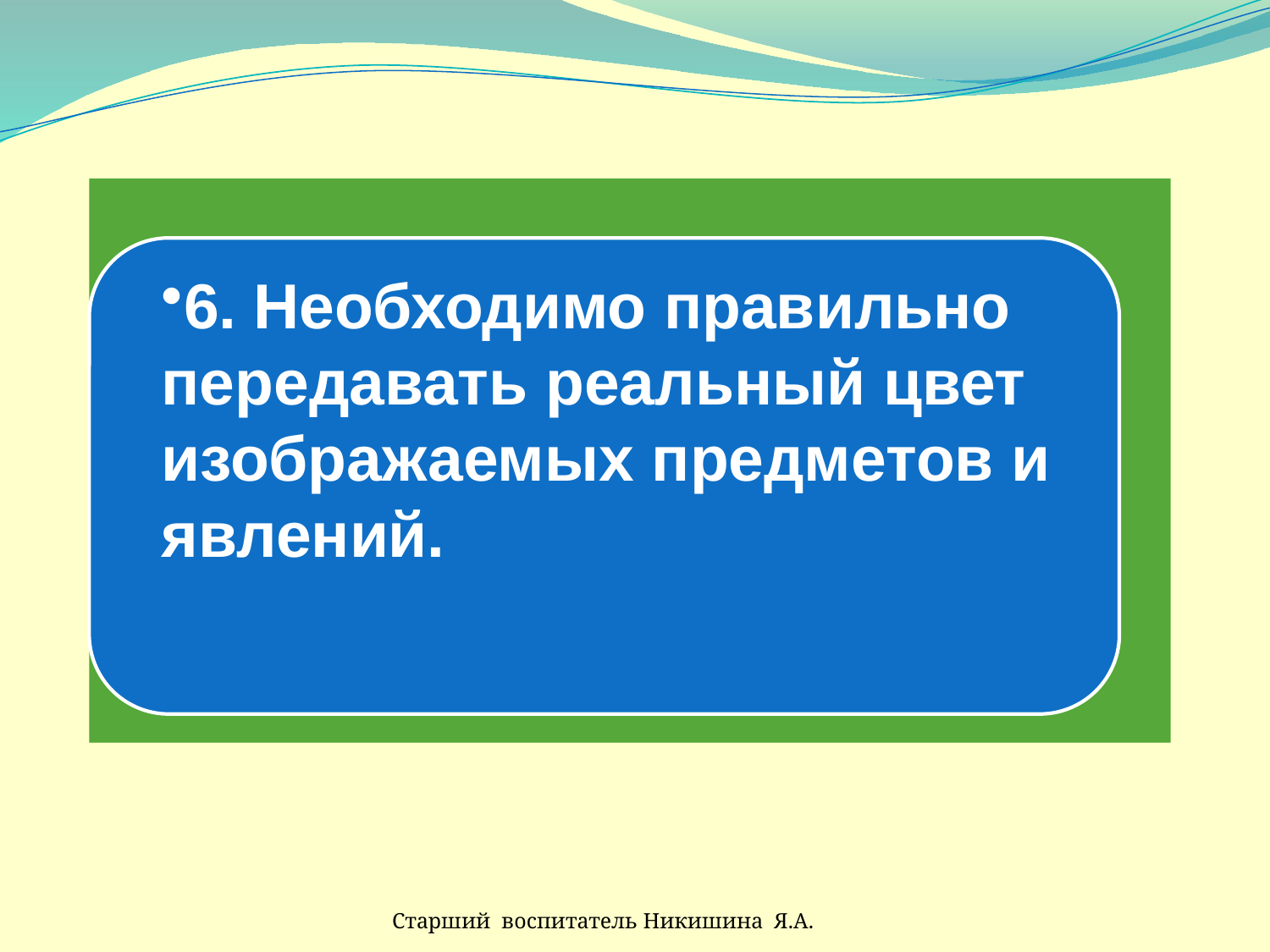

#

6. Необходимо правильно передавать реальный цвет изображаемых предметов и явлений.
Старший  воспитатель Никишина  Я.А.